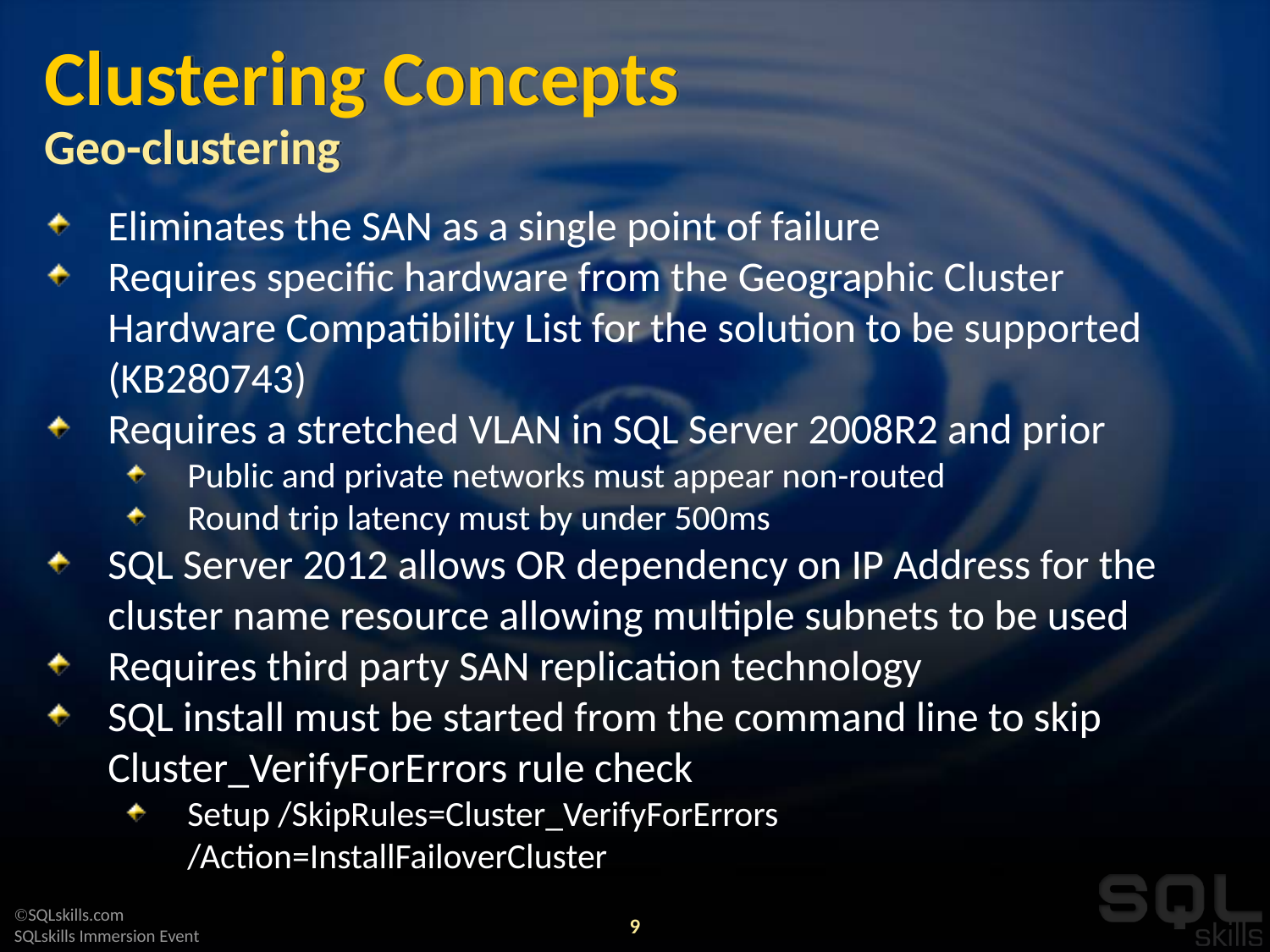

# Clustering Concepts Geo-clustering
Eliminates the SAN as a single point of failure
Requires specific hardware from the Geographic Cluster Hardware Compatibility List for the solution to be supported (KB280743)
Requires a stretched VLAN in SQL Server 2008R2 and prior
Public and private networks must appear non-routed
Round trip latency must by under 500ms
SQL Server 2012 allows OR dependency on IP Address for the cluster name resource allowing multiple subnets to be used
Requires third party SAN replication technology
SQL install must be started from the command line to skip Cluster_VerifyForErrors rule check
Setup /SkipRules=Cluster_VerifyForErrors /Action=InstallFailoverCluster
9